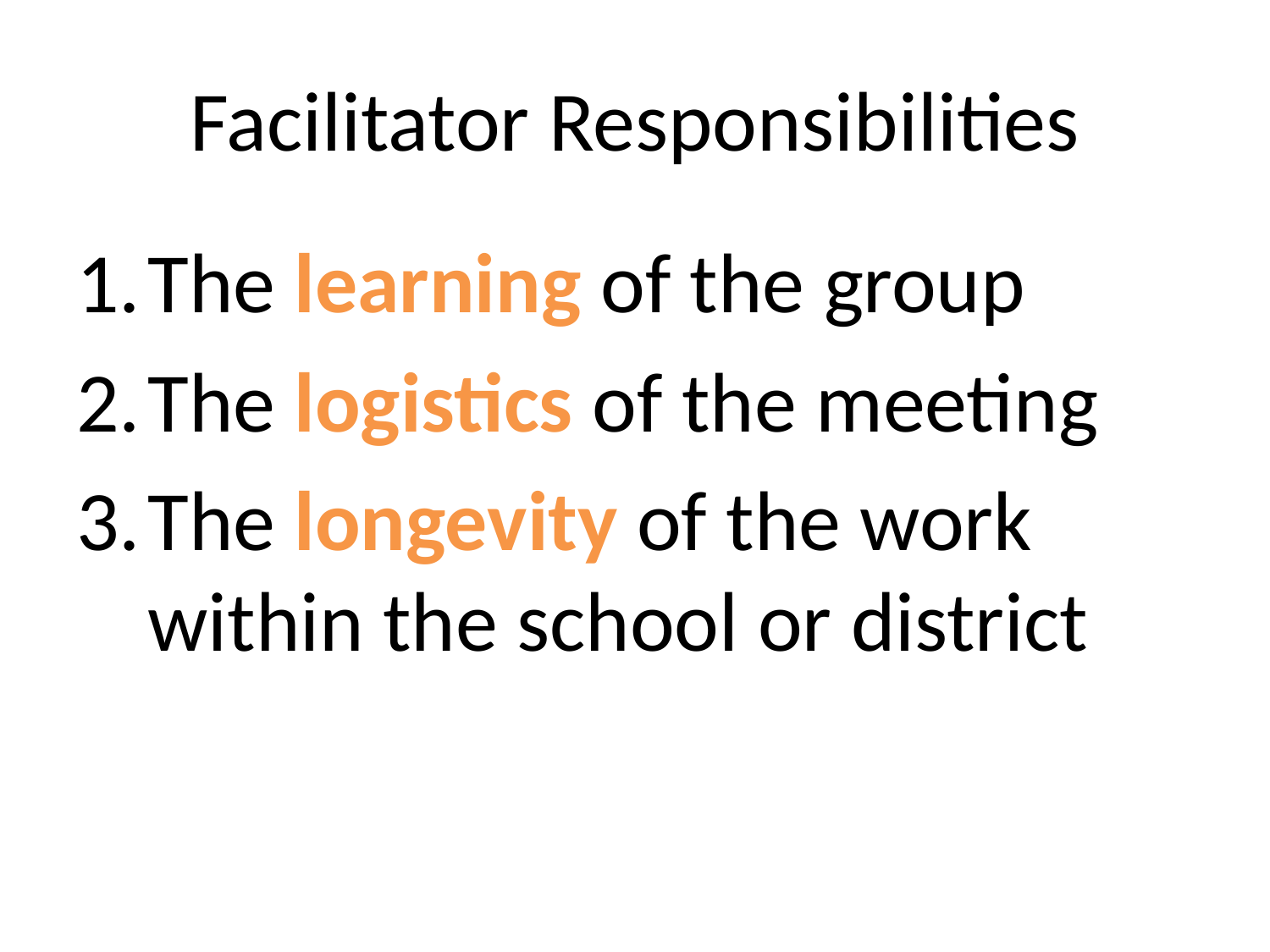

# Facilitator Responsibilities
The learning of the group
The logistics of the meeting
The longevity of the work within the school or district